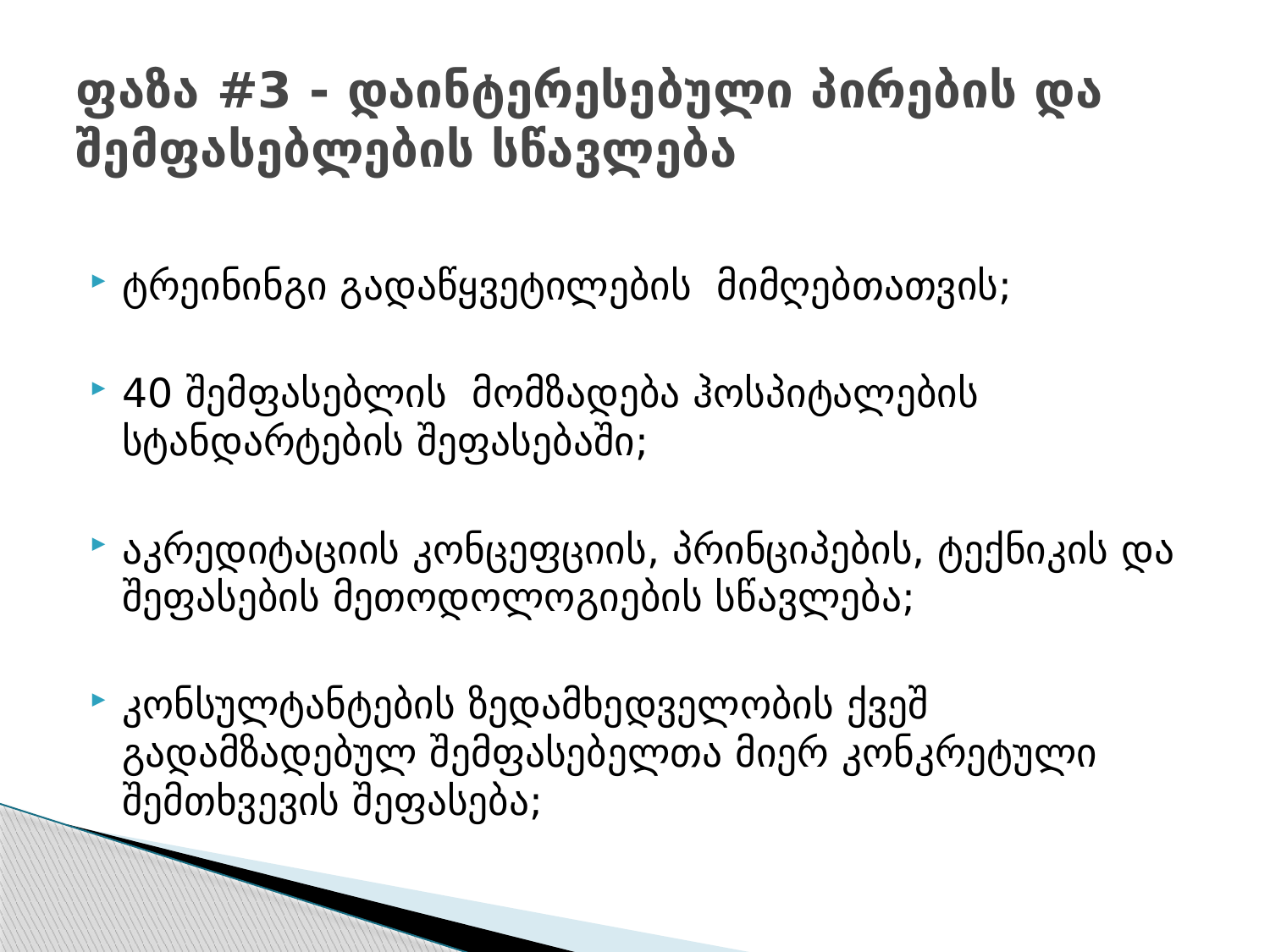

# ფაზა #3 - დაინტერესებული პირების და შემფასებლების სწავლება
ტრეინინგი გადაწყვეტილების  მიმღებთათვის;

40 შემფასებლის  მომზადება ჰოსპიტალების სტანდარტების შეფასებაში;

აკრედიტაციის კონცეფციის, პრინციპების, ტექნიკის და შეფასების მეთოდოლოგიების სწავლება;

კონსულტანტების ზედამხედველობის ქვეშ გადამზადებულ შემფასებელთა მიერ კონკრეტული შემთხვევის შეფასება;